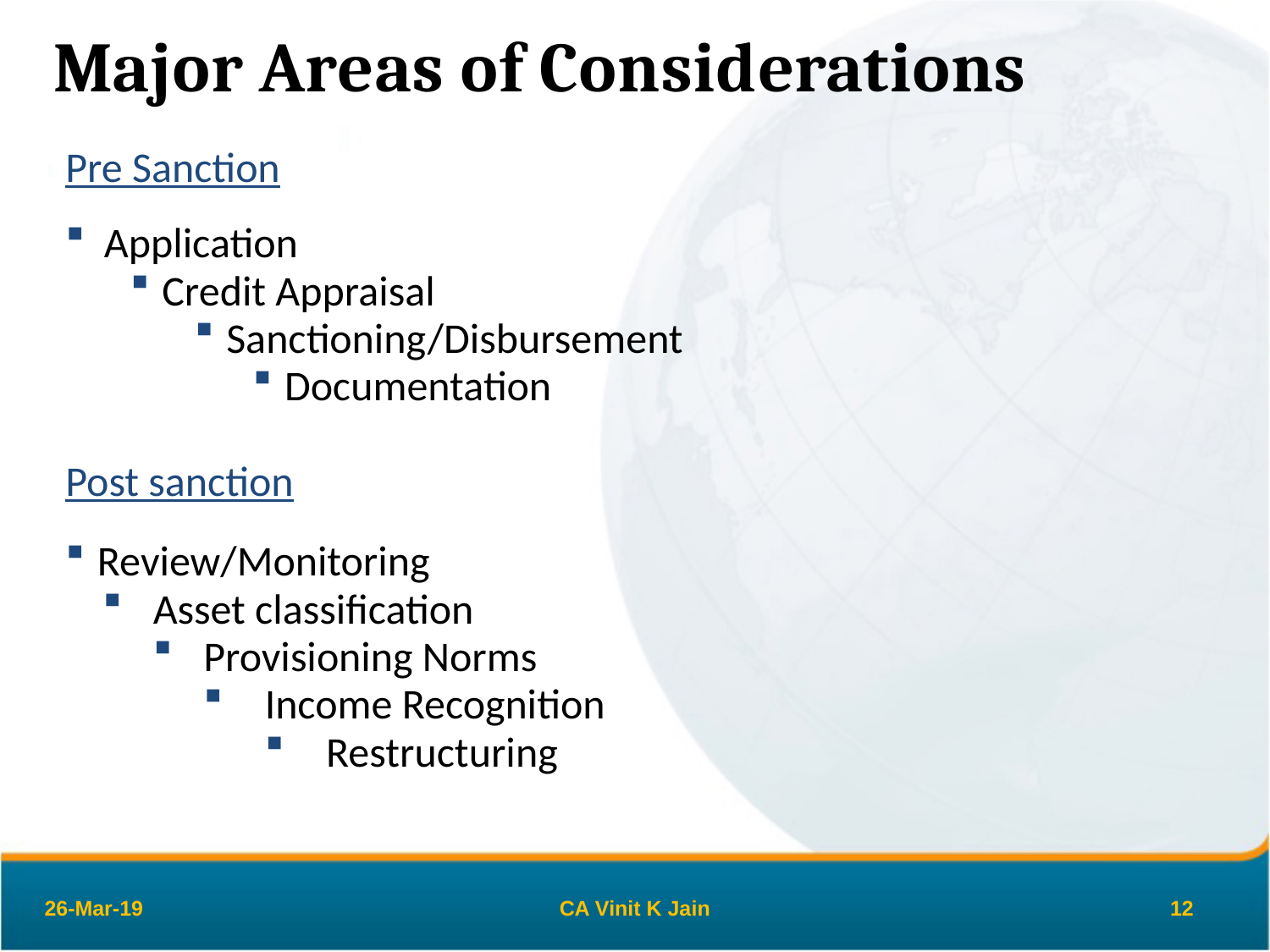

# Major Areas of Considerations
Pre Sanction

  Application
Credit Appraisal
Sanctioning/Disbursement
Documentation

Post sanction

Review/Monitoring
Asset classification
Provisioning Norms
Income Recognition
Restructuring

26-Mar-19
CA Vinit K Jain
12